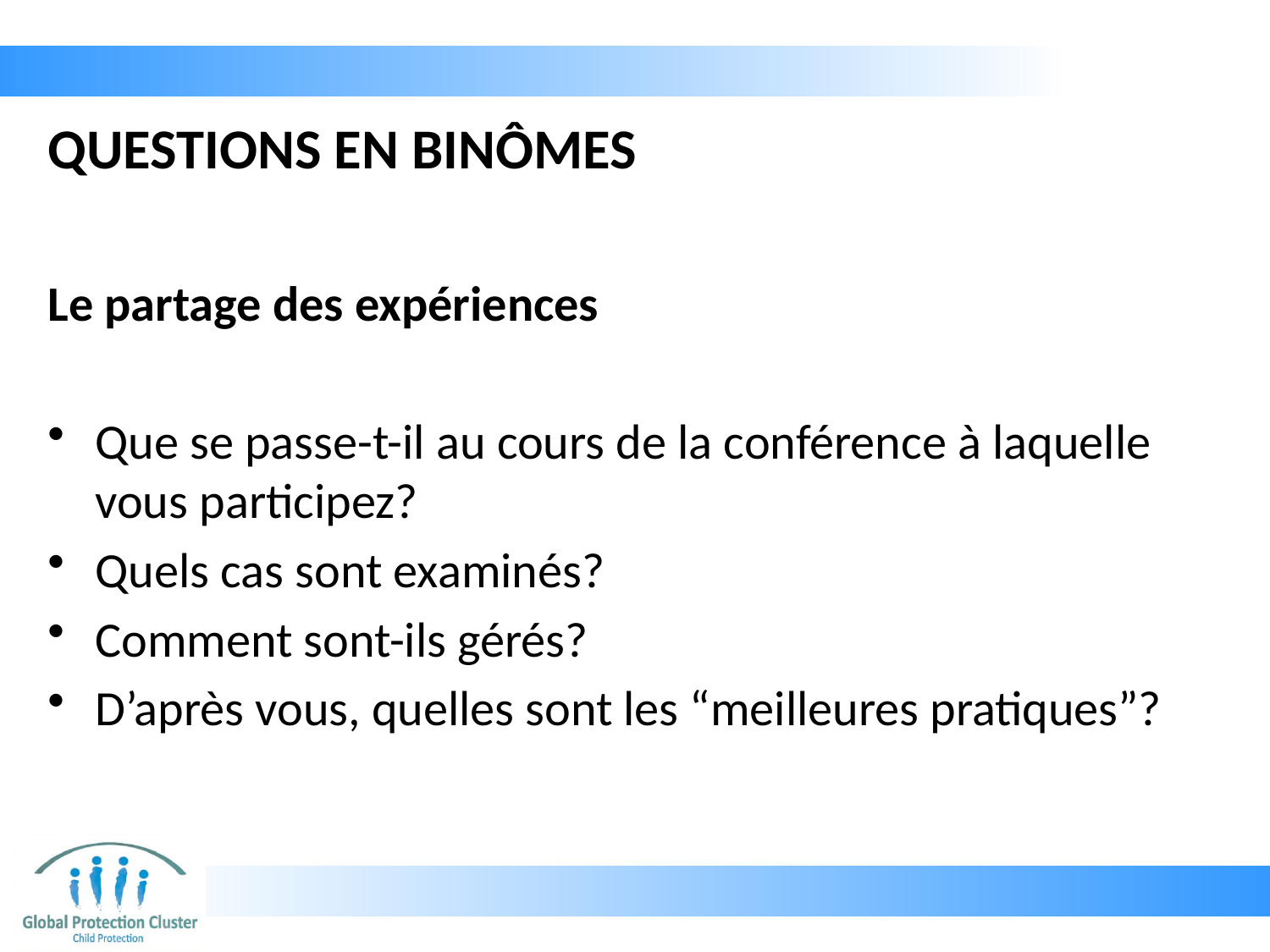

# QUESTIONS EN BINÔMES

Le partage des expériences

Que se passe-t-il au cours de la conférence à laquelle vous participez?
Quels cas sont examinés?
Comment sont-ils gérés?
D’après vous, quelles sont les “meilleures pratiques”?